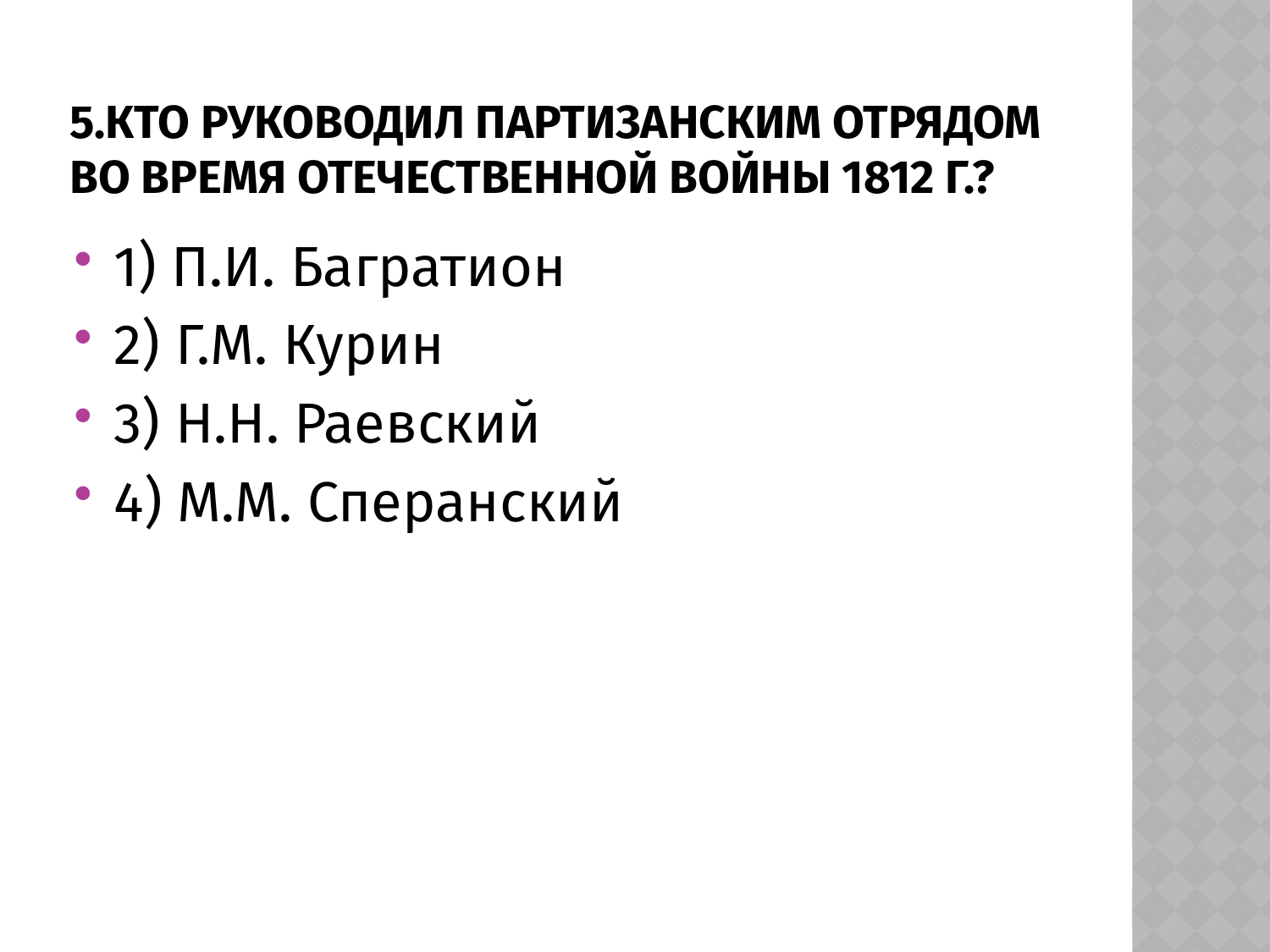

# 5.Кто руководил партизанским отрядом во время отечественной войны 1812 г.?
1) П.И. Багратион
2) Г.М. Курин
3) Н.Н. Раевский
4) М.М. Сперанский